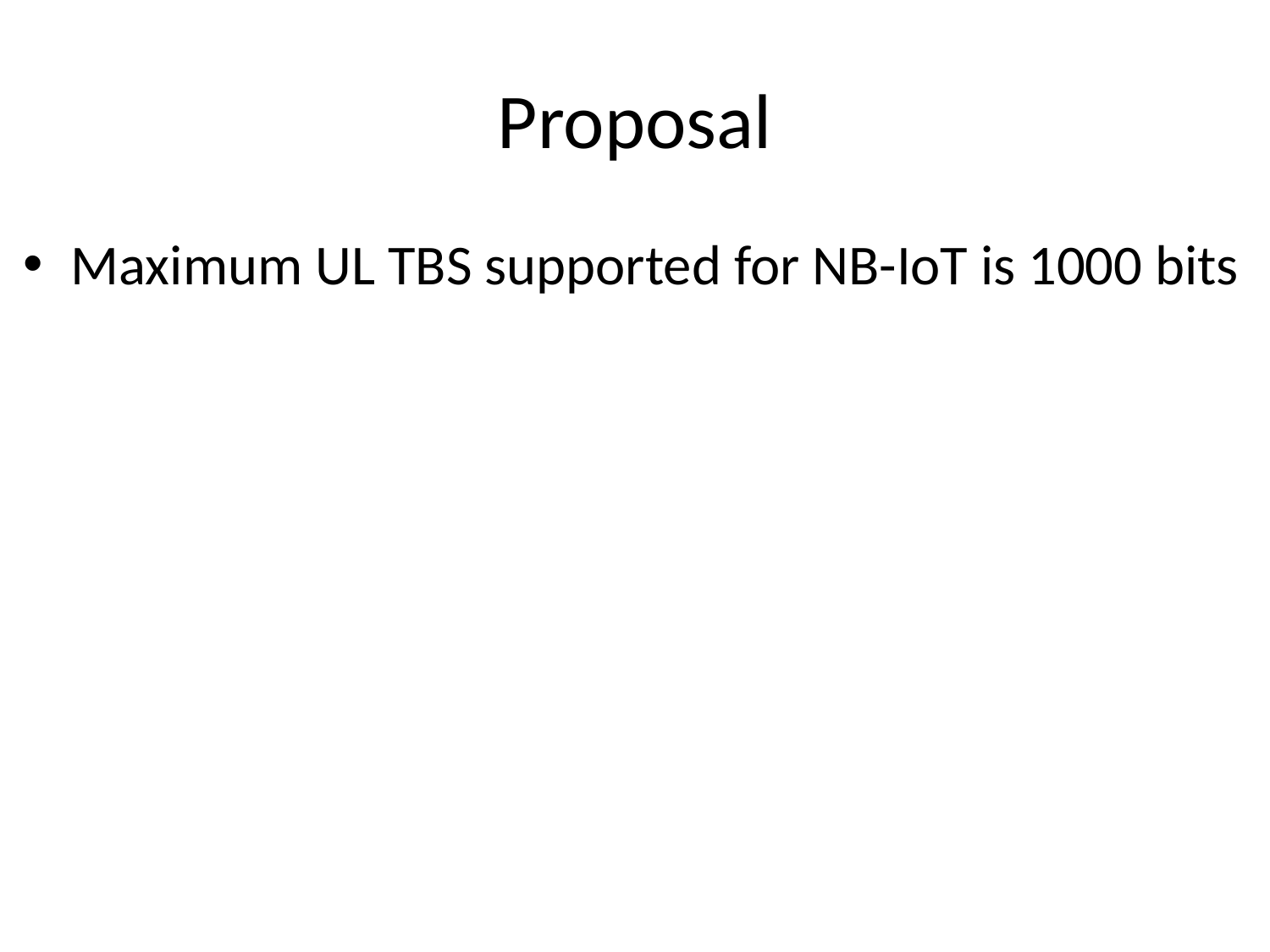

# Proposal
Maximum UL TBS supported for NB-IoT is 1000 bits